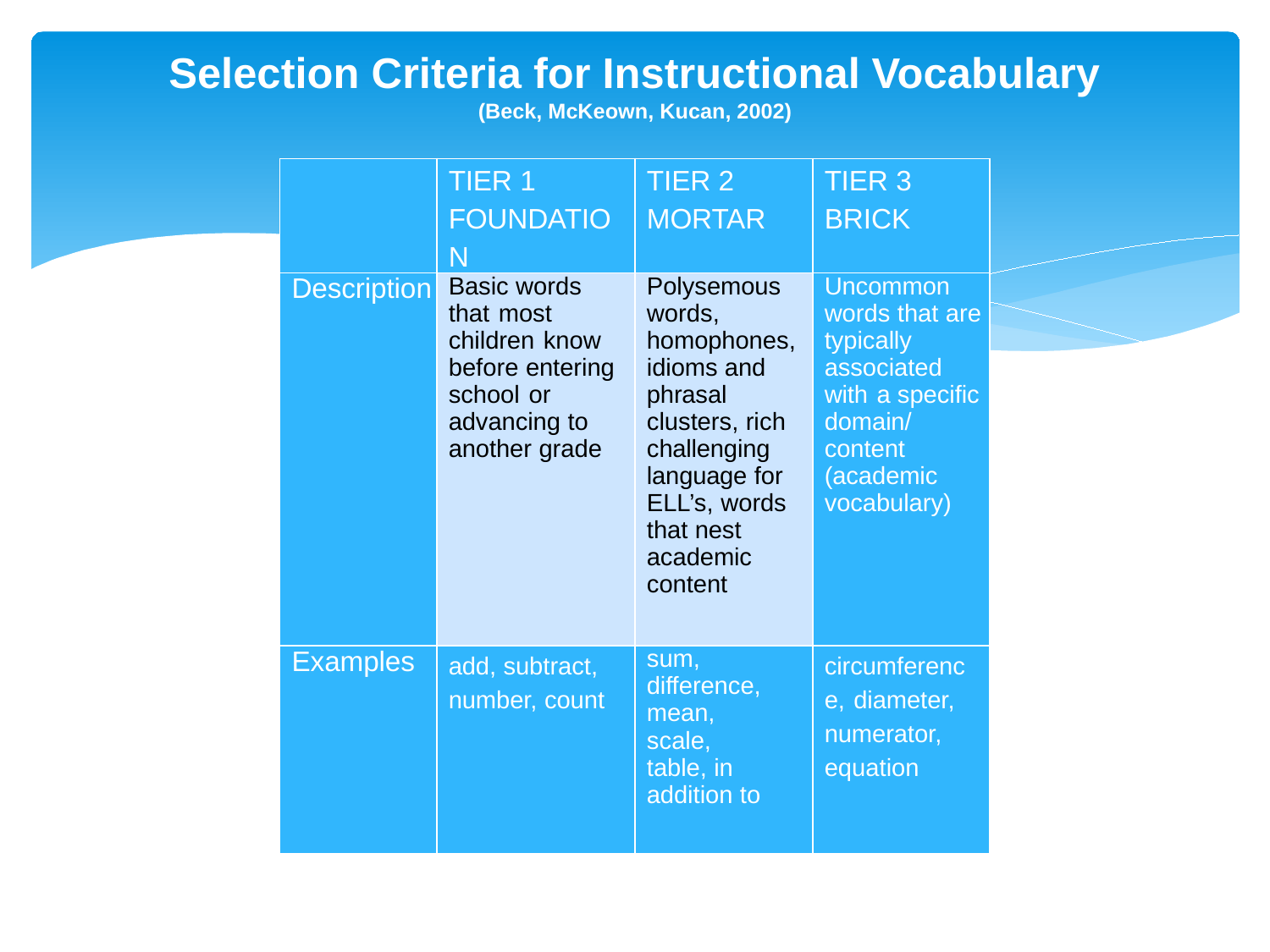

# Selection Criteria for Instructional Vocabulary (Beck, McKeown, Kucan, 2002)
|  | TIER 1 FOUNDATION | TIER 2 MORTAR | TIER 3 BRICK |
| --- | --- | --- | --- |
| Description | Basic words that most children know before entering school or advancing to another grade | Polysemous words, homophones, idioms and phrasal clusters, rich challenging language for ELL’s, words that nest academic content | Uncommon words that are typically associated with a specific domain/ content (academic vocabulary) |
| Examples | add, subtract, number, count | sum, difference, mean, scale, table, in addition to | circumference, diameter, numerator, equation |